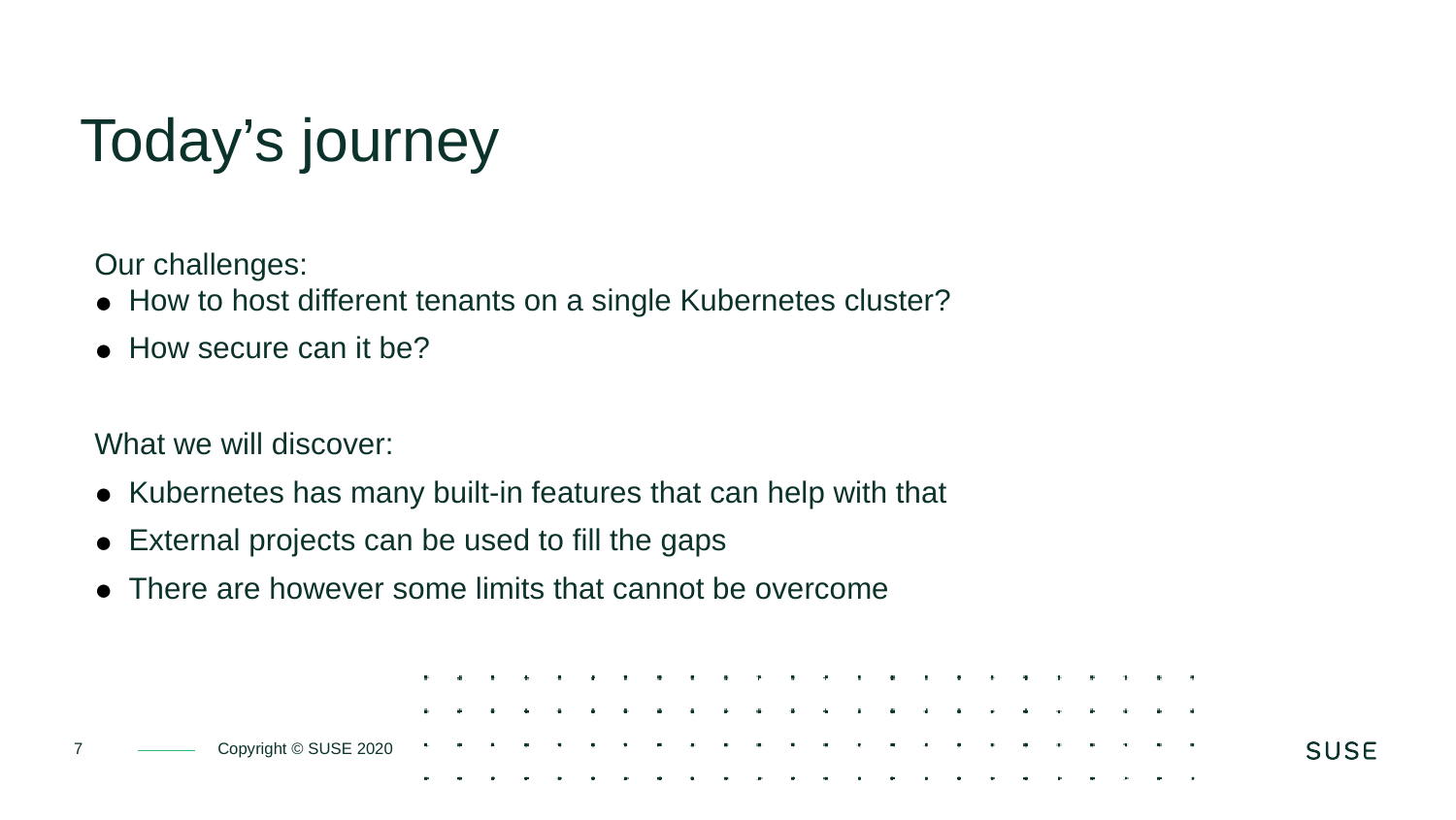

Today’s journey
Our challenges:
How to host different tenants on a single Kubernetes cluster?
How secure can it be?

What we will discover:
Kubernetes has many built-in features that can help with that
External projects can be used to fill the gaps
There are however some limits that cannot be overcome